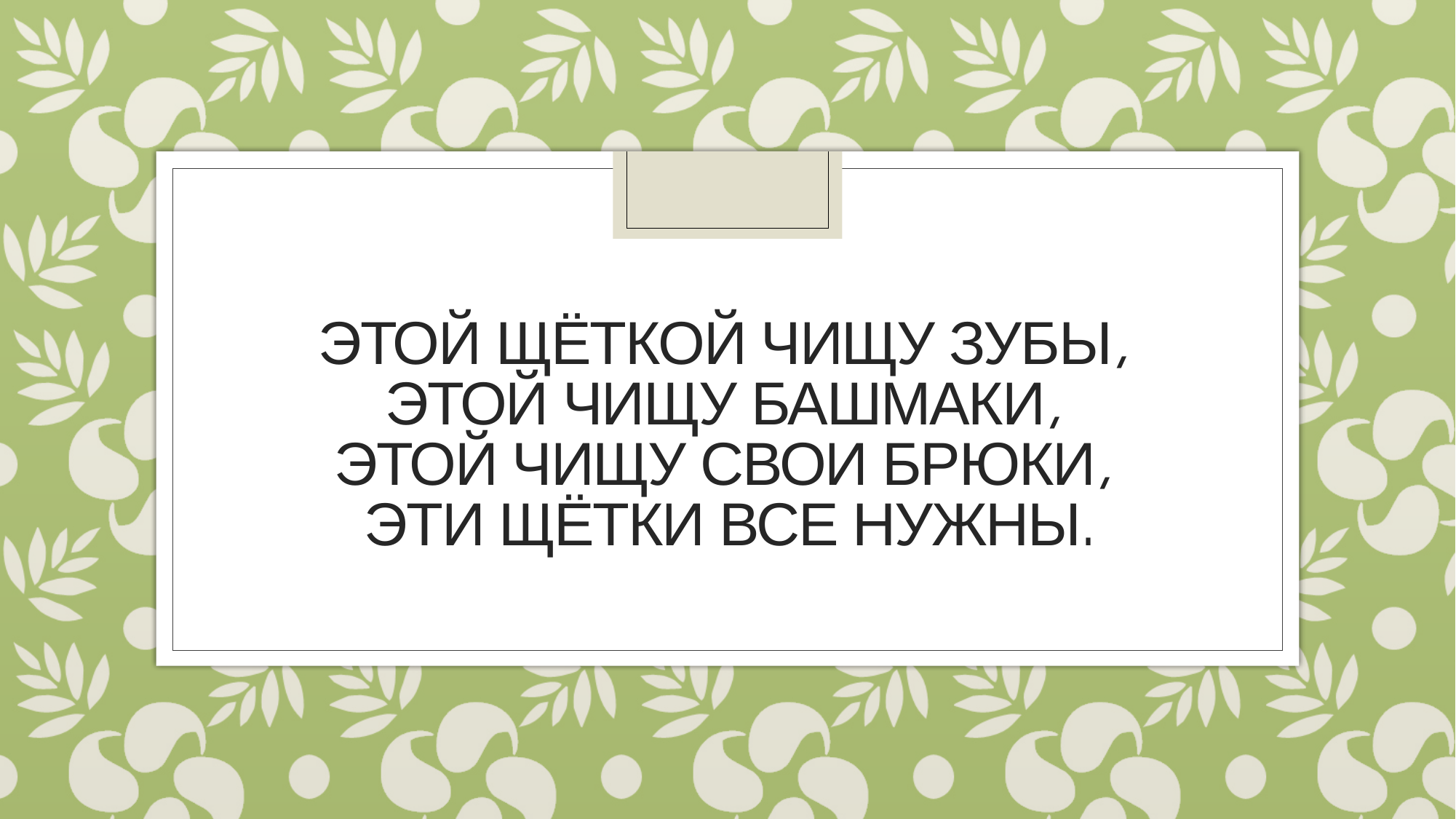

# Этой щёткой чищу зубы,  Этой чищу башмаки,  Этой чищу свои брюки,  Эти щётки все нужны.